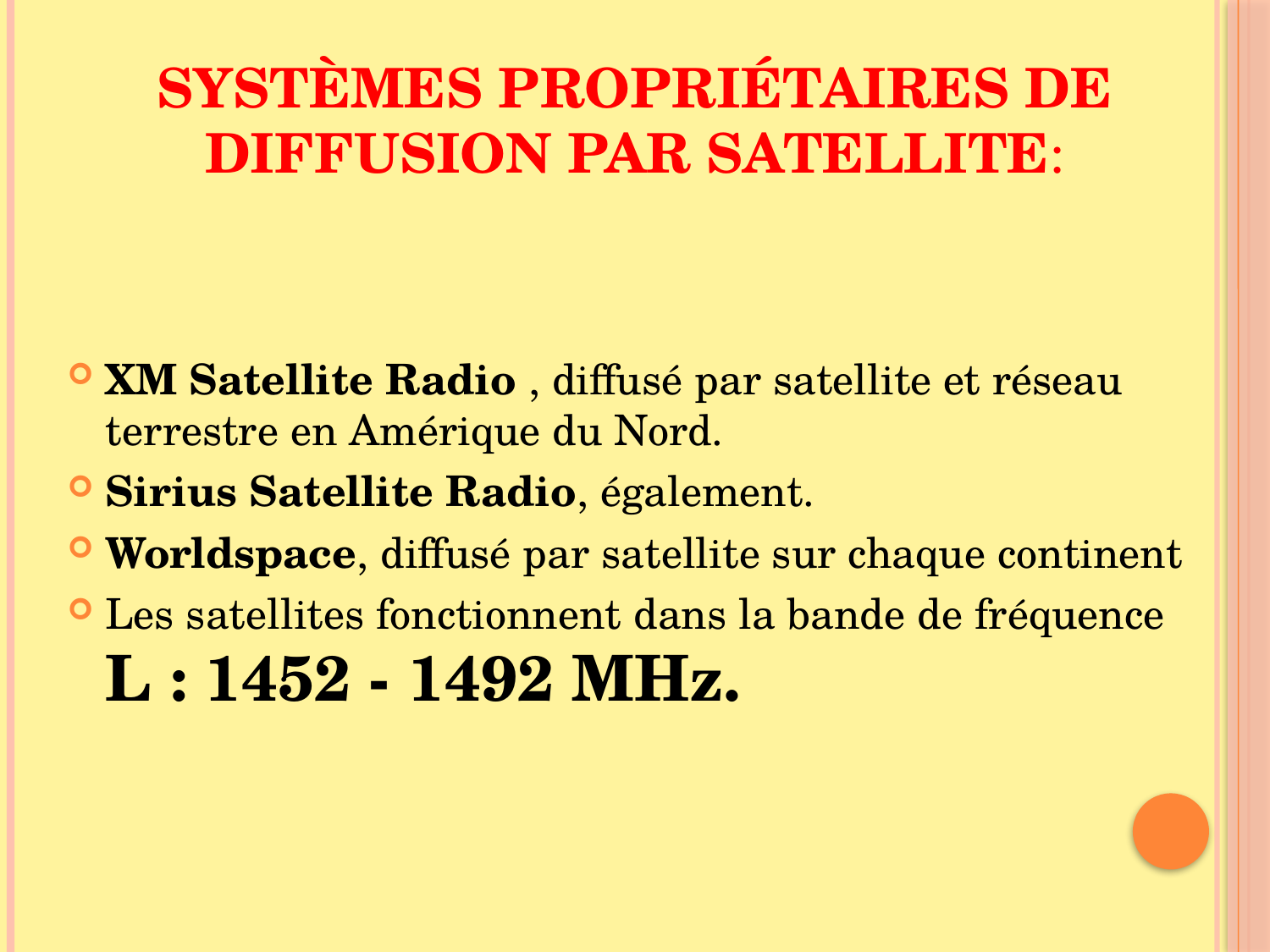

# Systèmes propriétaires de diffusion par satellite:
XM Satellite Radio , diffusé par satellite et réseau terrestre en Amérique du Nord.
Sirius Satellite Radio, également.
Worldspace, diffusé par satellite sur chaque continent
Les satellites fonctionnent dans la bande de fréquence L : 1452 - 1492 MHz.